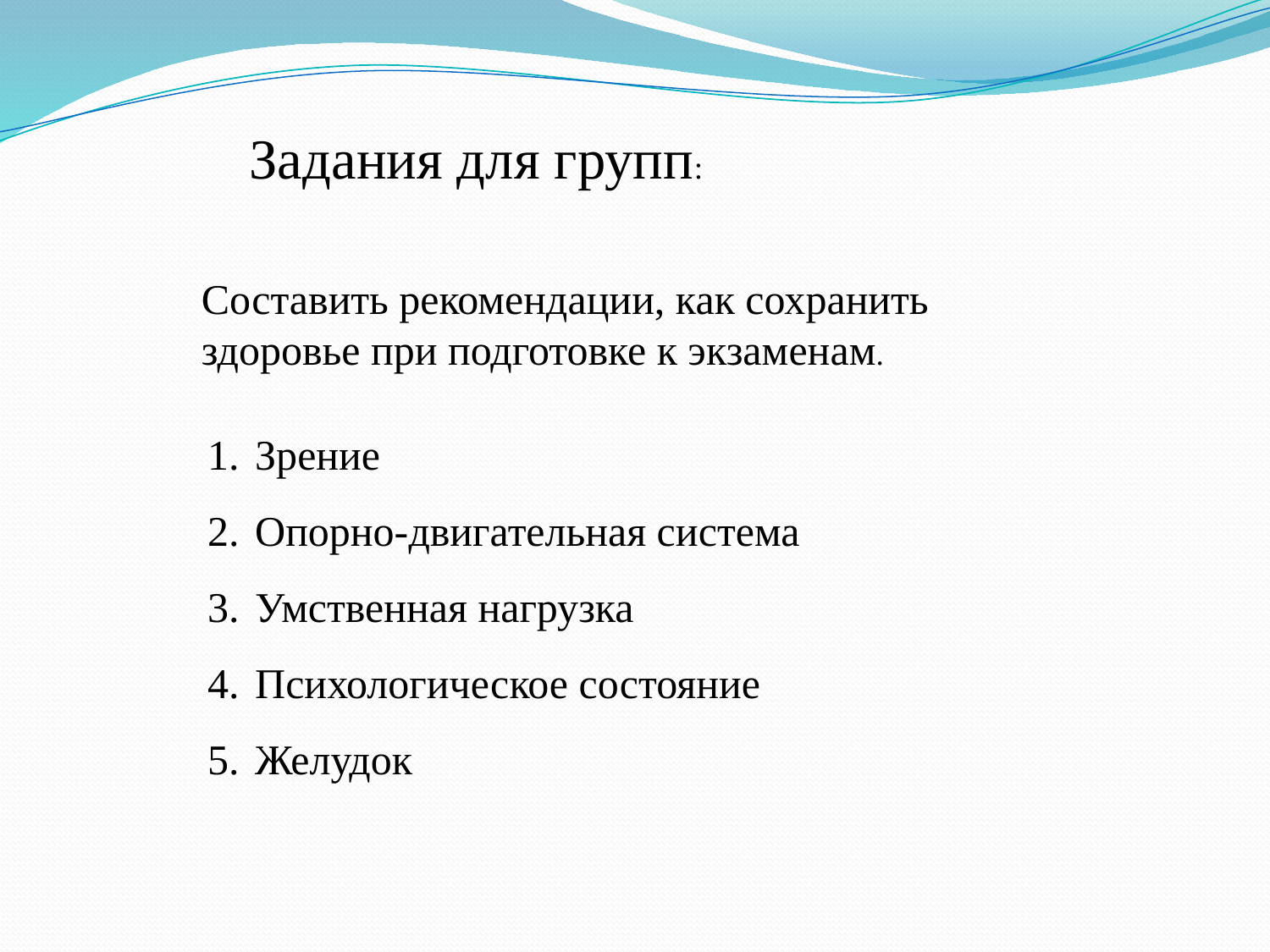

Задания для групп:
Составить рекомендации, как сохранить
здоровье при подготовке к экзаменам.
Зрение
Опорно-двигательная система
Умственная нагрузка
Психологическое состояние
Желудок